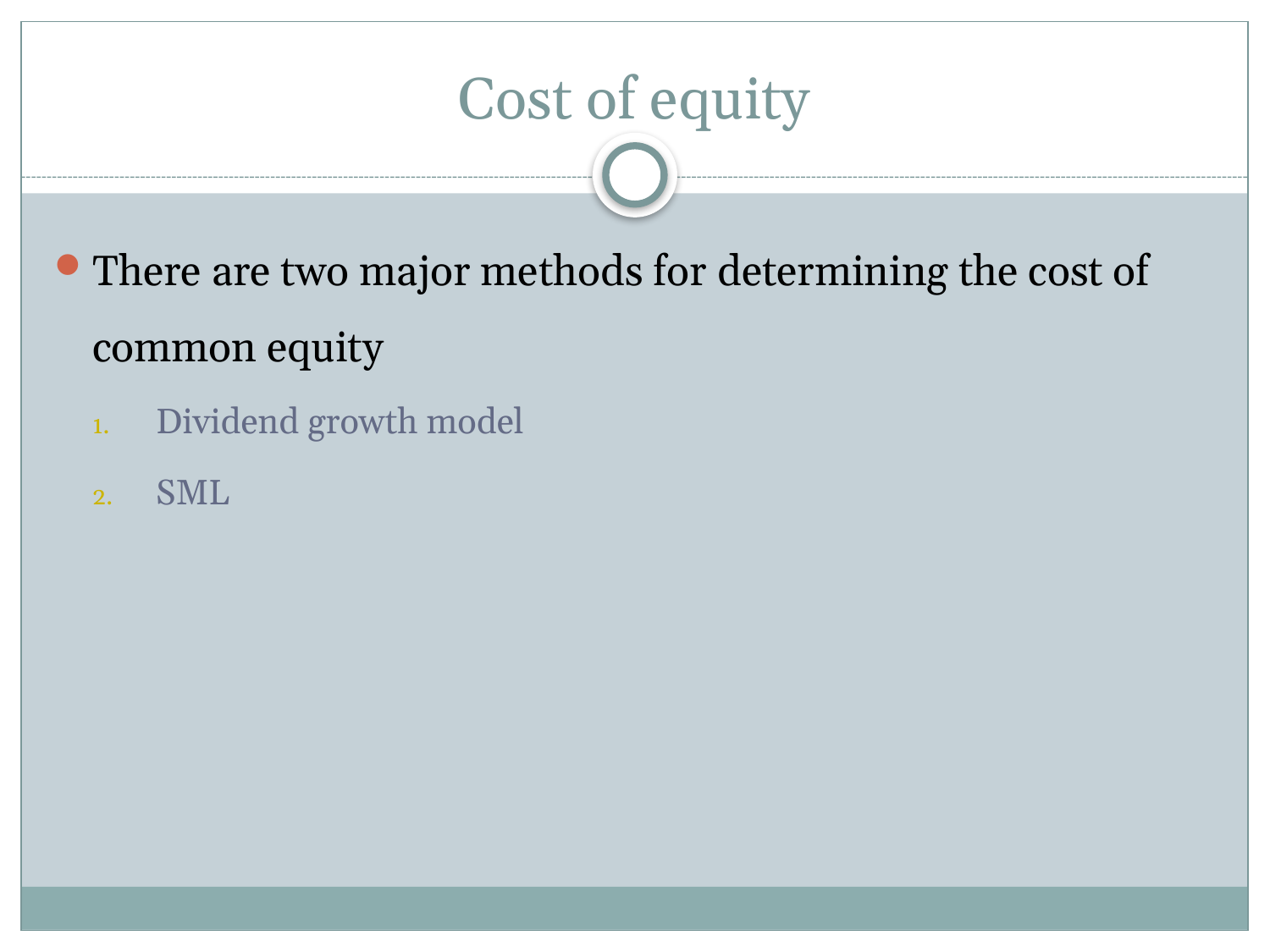

# Cost of equity
There are two major methods for determining the cost of common equity
Dividend growth model
SML